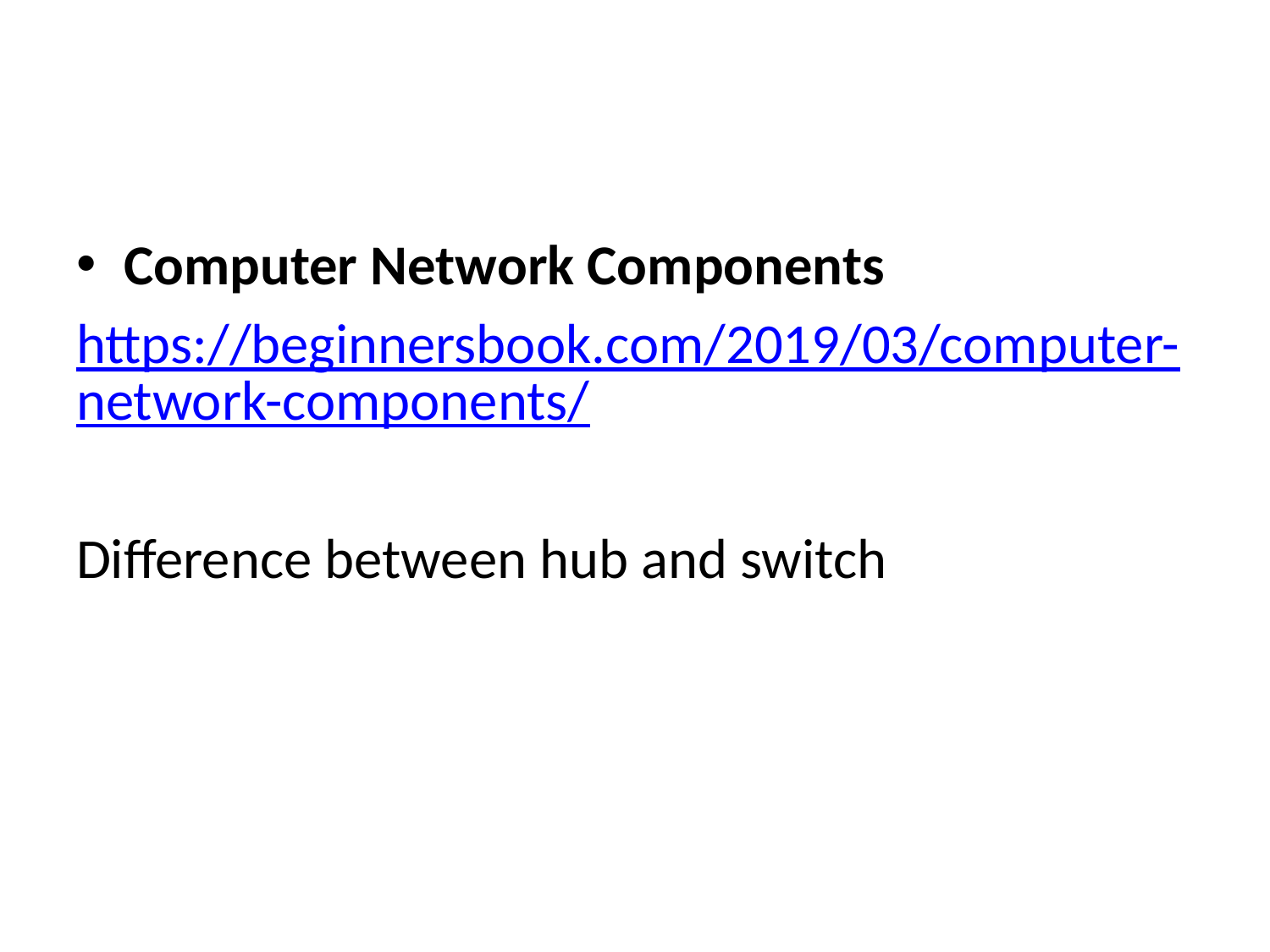

#
Computer Network Components
https://beginnersbook.com/2019/03/computer-network-components/

Difference between hub and switch